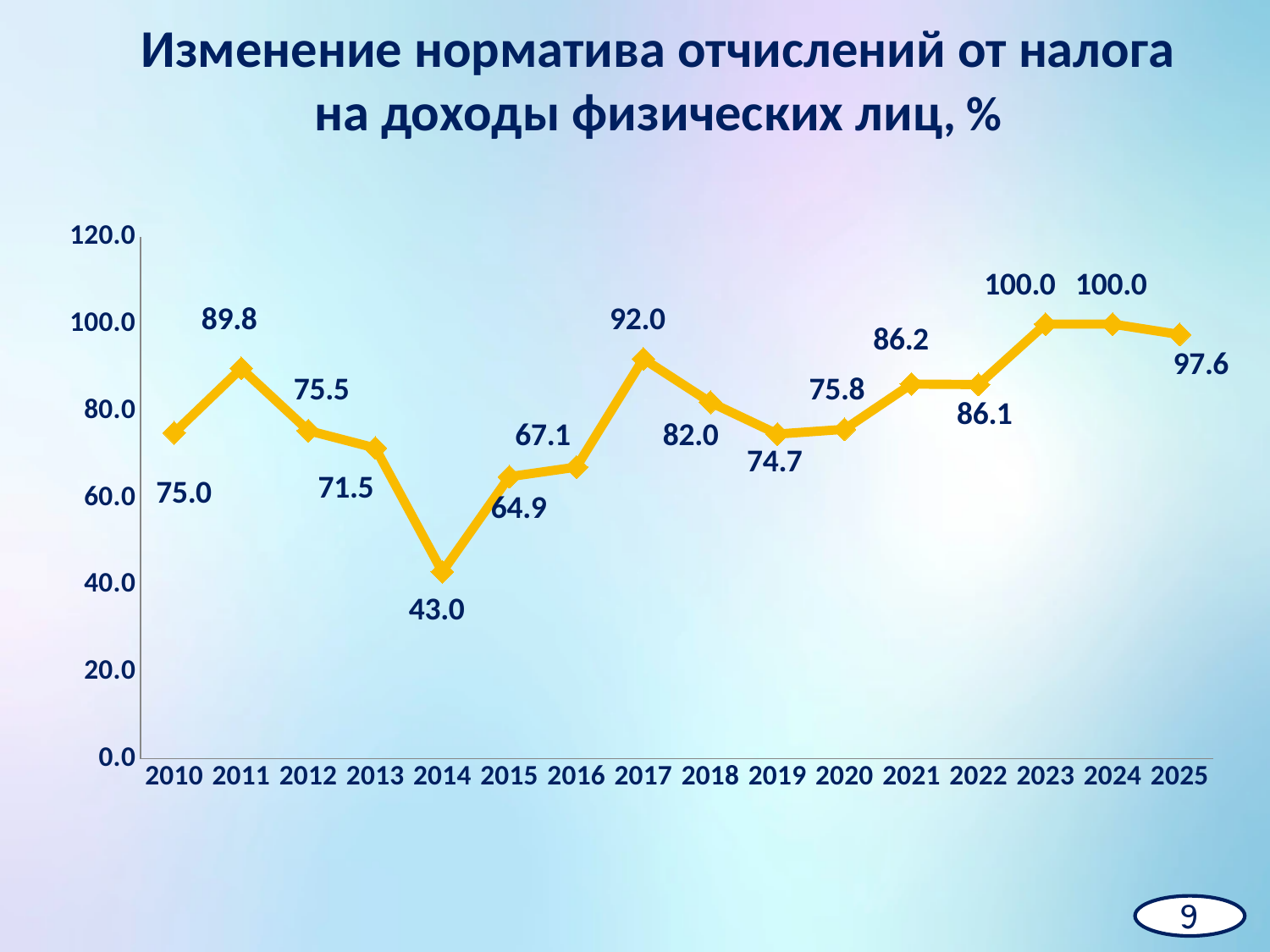

Изменение норматива отчислений от налога
на доходы физических лиц, %

### Chart

| Category | Столбец1 |
|---|---|
| 2010 | 75.0 |
| 2011 | 89.8 |
| 2012 | 75.5 |
| 2013 | 71.5 |
| 2014 | 43.0 |
| 2015 | 64.9 |
| 2016 | 67.1 |
| 2017 | 92.0 |
| 2018 | 82.0 |
| 2019 | 74.7 |
| 2020 | 75.8 |
| 2021 | 86.2 |
| 2022 | 86.1 |
| 2023 | 100.0 |
| 2024 | 100.0 |
| 2025 | 97.6 |
9